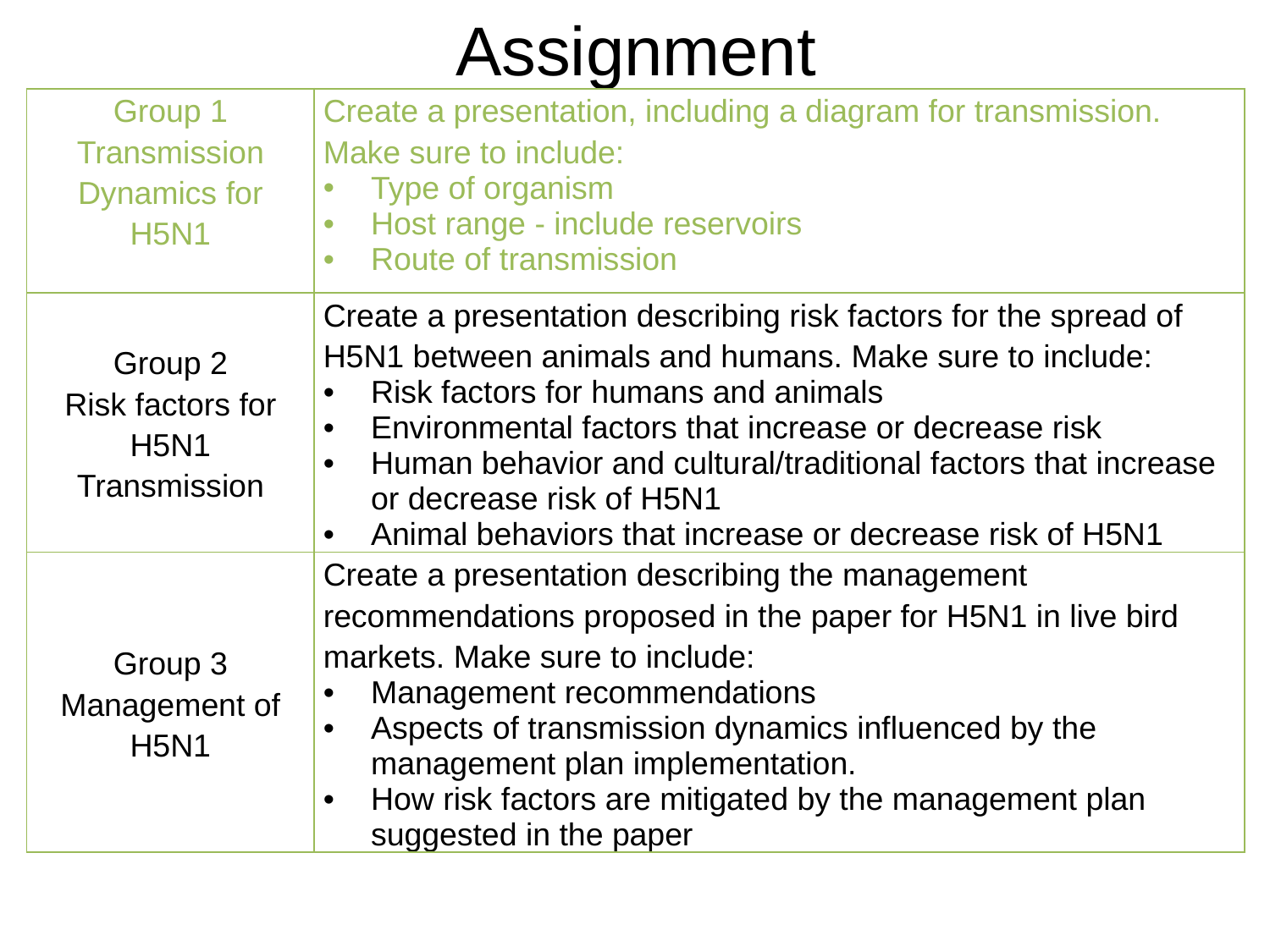

Assignment
| Group 1 Transmission Dynamics for H5N1 | Create a presentation, including a diagram for transmission. Make sure to include: Type of organism Host range - include reservoirs Route of transmission |
| --- | --- |
| Group 2 Risk factors for H5N1 Transmission | Create a presentation describing risk factors for the spread of H5N1 between animals and humans. Make sure to include: Risk factors for humans and animals Environmental factors that increase or decrease risk Human behavior and cultural/traditional factors that increase or decrease risk of H5N1 Animal behaviors that increase or decrease risk of H5N1 |
| Group 3 Management of H5N1 | Create a presentation describing the management recommendations proposed in the paper for H5N1 in live bird markets. Make sure to include: Management recommendations Aspects of transmission dynamics influenced by the management plan implementation. How risk factors are mitigated by the management plan suggested in the paper |